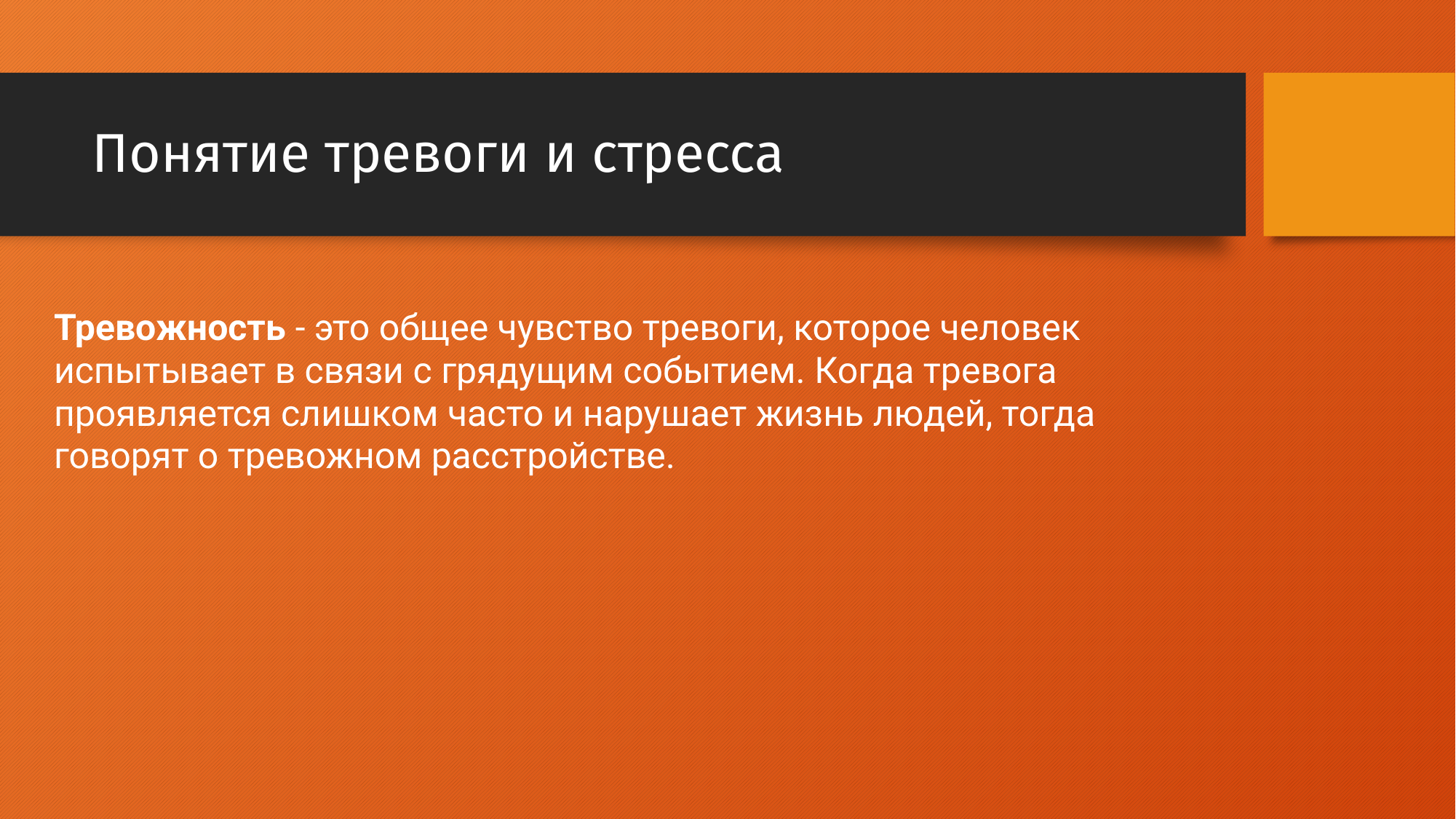

# Понятие тревоги и стресса
| Тревожность - это общее чувство тревоги, которое человек испытывает в связи с грядущим событием. Когда тревога проявляется слишком часто и нарушает жизнь людей, тогда говорят о тревожном расстройстве. |
| --- |